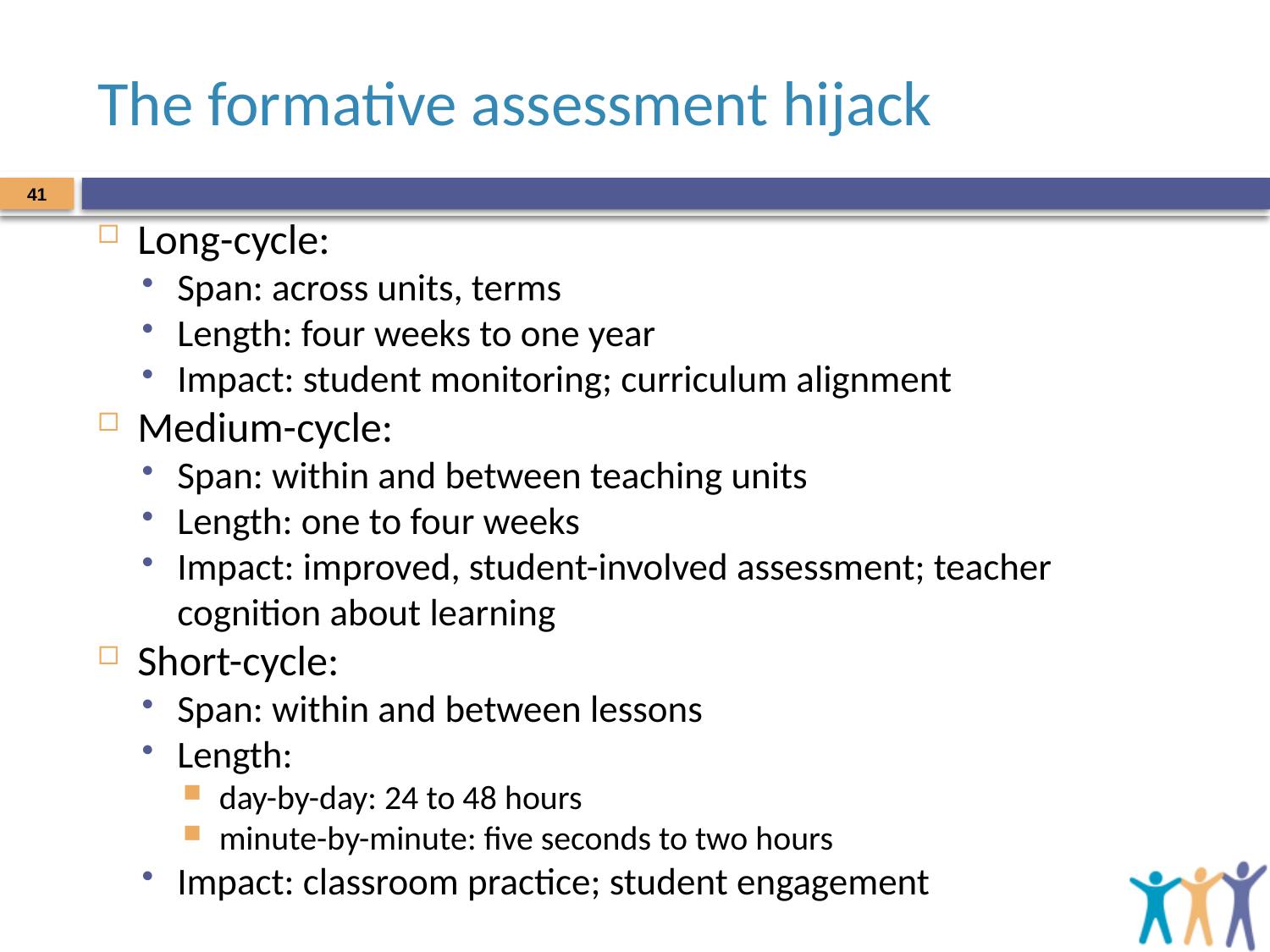

# The formative assessment hijack
41
Long-cycle:
Span: across units, terms
Length: four weeks to one year
Impact: student monitoring; curriculum alignment
Medium-cycle:
Span: within and between teaching units
Length: one to four weeks
Impact: improved, student-involved assessment; teacher cognition about learning
Short-cycle:
Span: within and between lessons
Length:
 day-by-day: 24 to 48 hours
 minute-by-minute: five seconds to two hours
Impact: classroom practice; student engagement